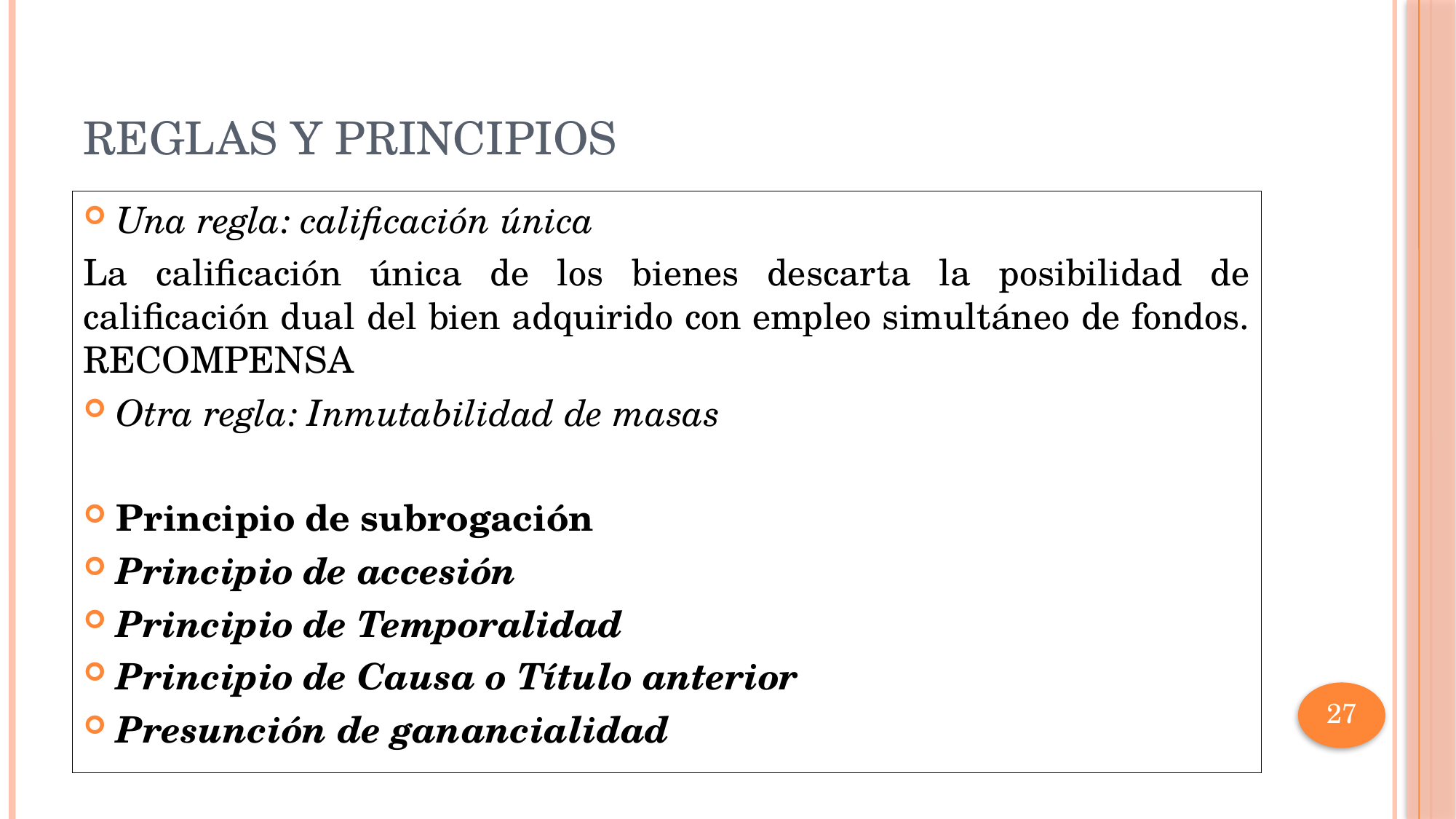

# Reglas y Principios
Una regla: calificación única
La calificación única de los bienes descarta la posibilidad de calificación dual del bien adquirido con empleo simultáneo de fondos. RECOMPENSA
Otra regla: Inmutabilidad de masas

Principio de subrogación
Principio de accesión
Principio de Temporalidad
Principio de Causa o Título anterior
Presunción de ganancialidad

27